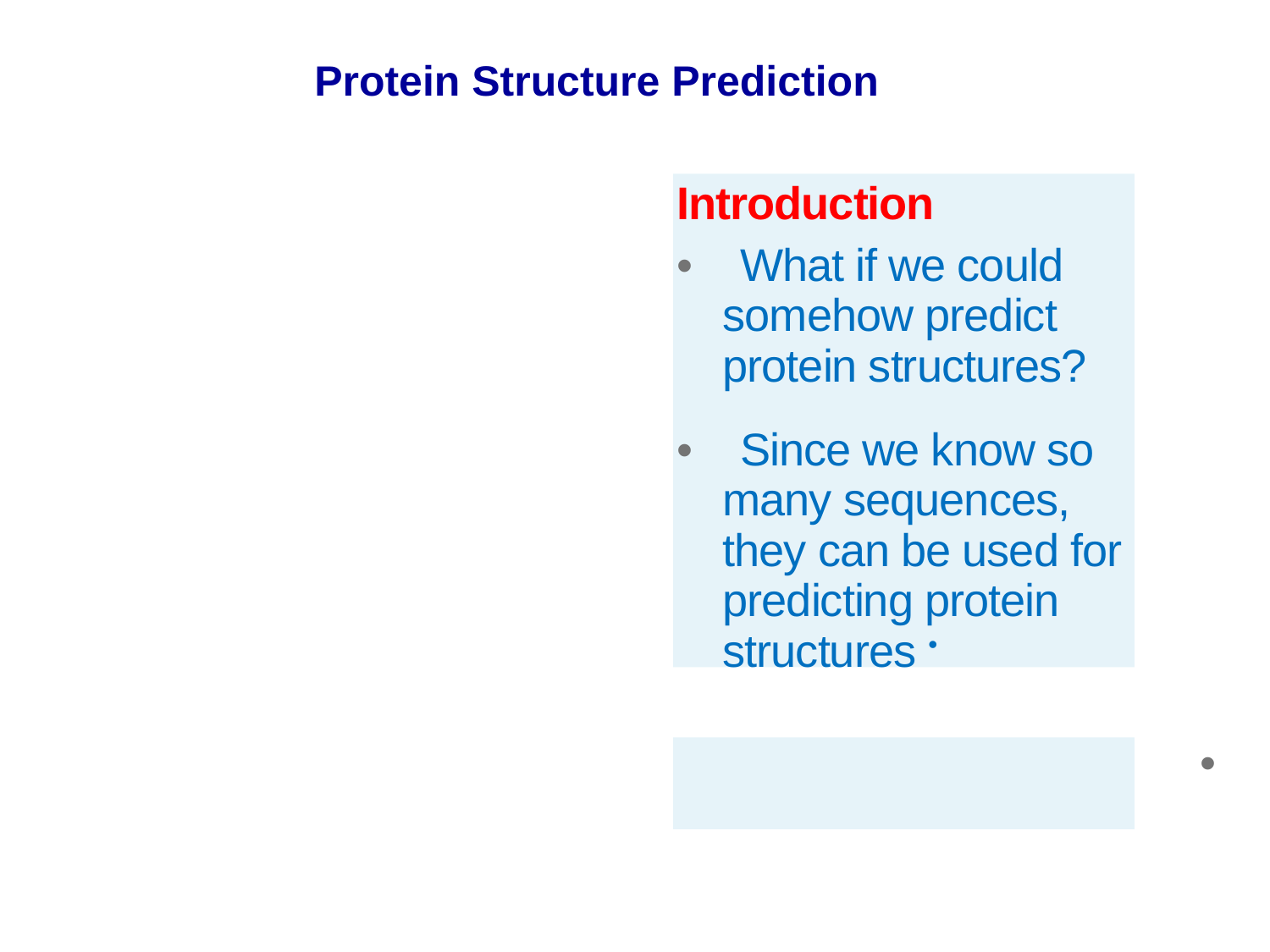

Protein Structure Prediction
Introduction
•    What if we could somehow predict protein structures?
•    Since we know so many sequences, they can be used for predicting protein structures •
•    This indeed is possible and helpful